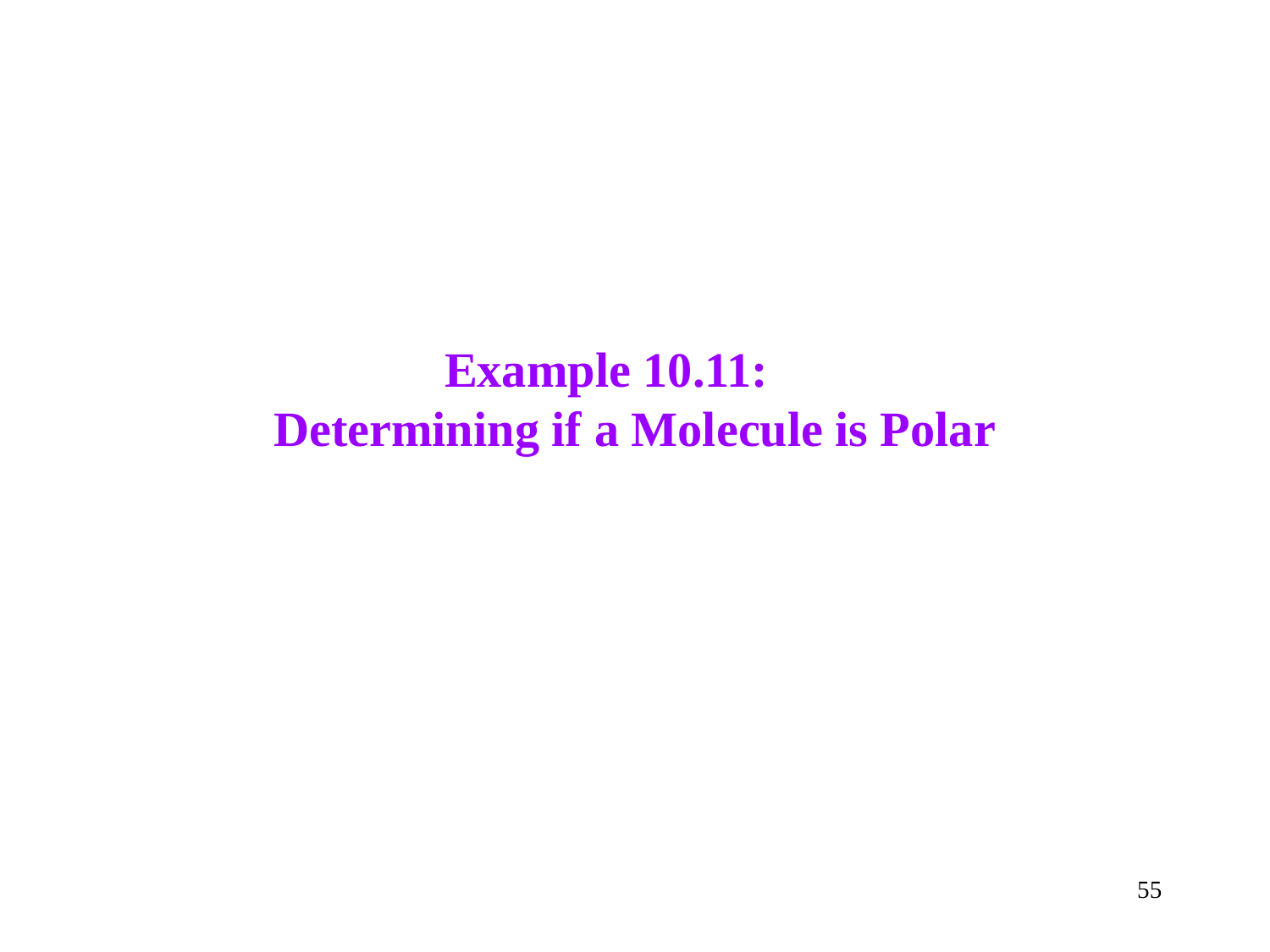

Example 10.11:
Determining if a Molecule is Polar
55